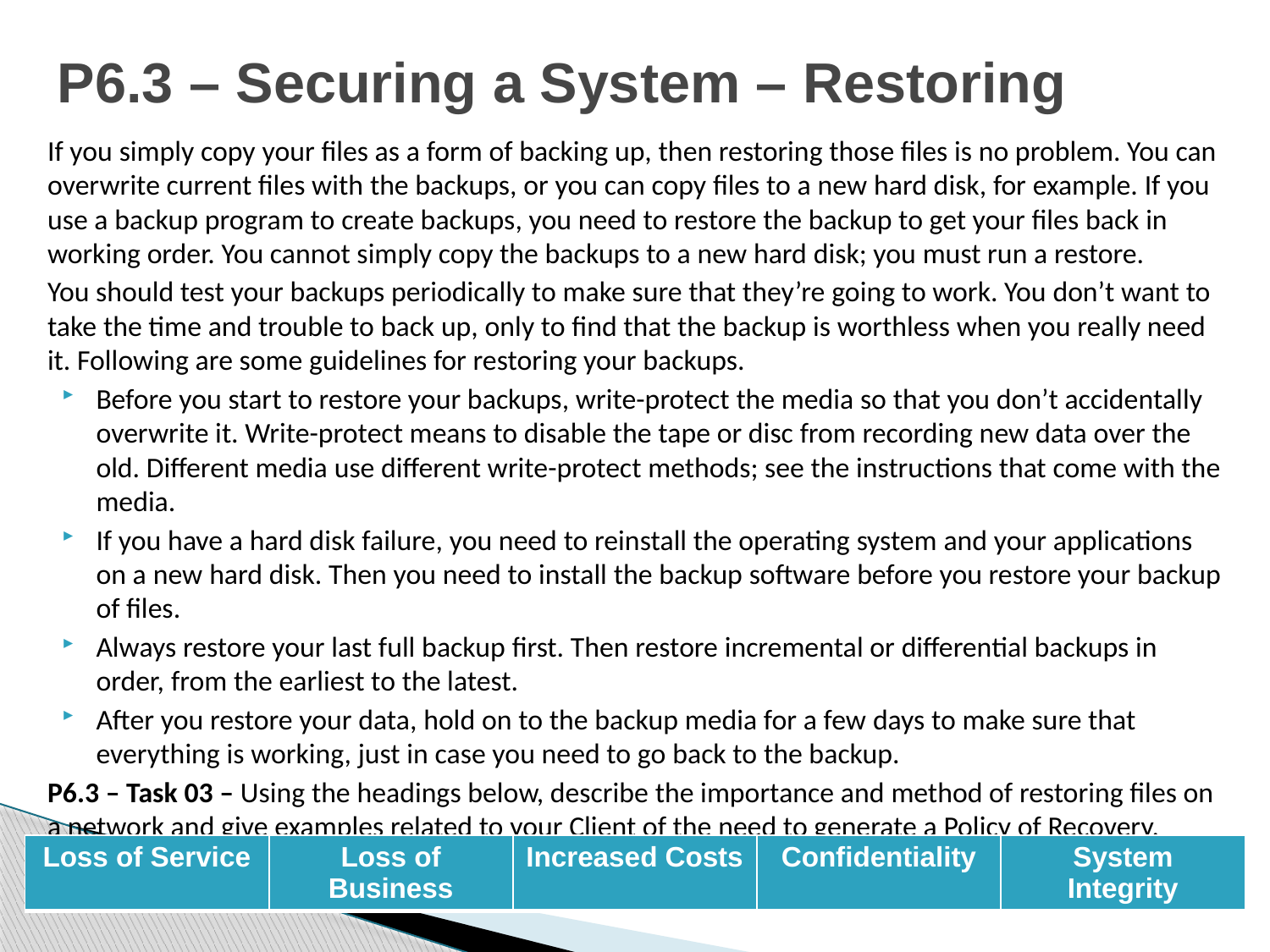

# P6.3 – Securing a System – Restoring
If you simply copy your files as a form of backing up, then restoring those files is no problem. You can overwrite current files with the backups, or you can copy files to a new hard disk, for example. If you use a backup program to create backups, you need to restore the backup to get your files back in working order. You cannot simply copy the backups to a new hard disk; you must run a restore.
You should test your backups periodically to make sure that they’re going to work. You don’t want to take the time and trouble to back up, only to find that the backup is worthless when you really need it. Following are some guidelines for restoring your backups.
Before you start to restore your backups, write-protect the media so that you don’t accidentally overwrite it. Write-protect means to disable the tape or disc from recording new data over the old. Different media use different write-protect methods; see the instructions that come with the media.
If you have a hard disk failure, you need to reinstall the operating system and your applications on a new hard disk. Then you need to install the backup software before you restore your backup of files.
Always restore your last full backup first. Then restore incremental or differential backups in order, from the earliest to the latest.
After you restore your data, hold on to the backup media for a few days to make sure that everything is working, just in case you need to go back to the backup.
P6.3 – Task 03 – Using the headings below, describe the importance and method of restoring files on a network and give examples related to your Client of the need to generate a Policy of Recovery.
| Loss of Service | Loss of Business | Increased Costs | Confidentiality | System Integrity |
| --- | --- | --- | --- | --- |